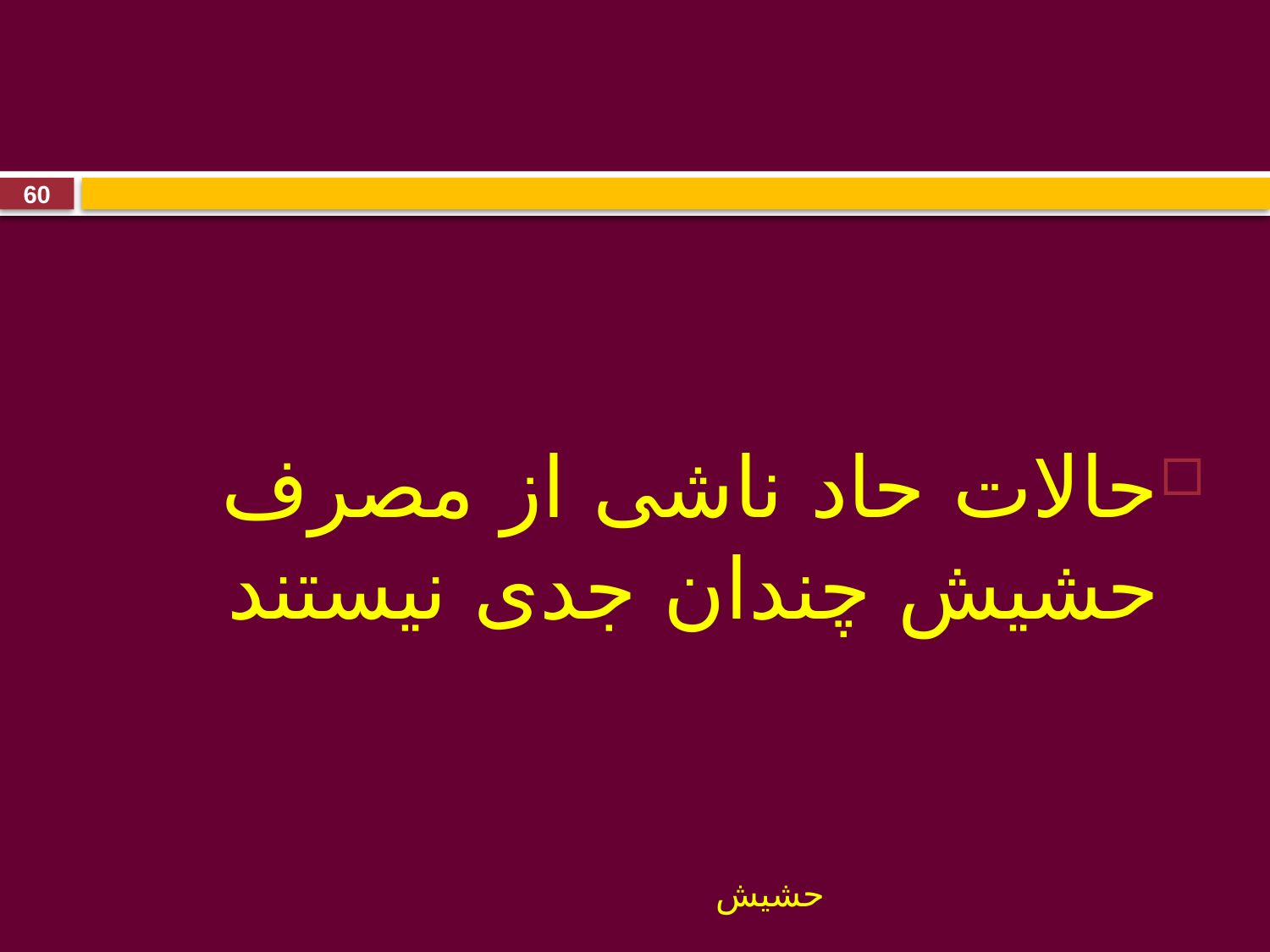

#
60
حالات حاد ناشی از مصرف حشیش چندان جدی نیستند
حشیش